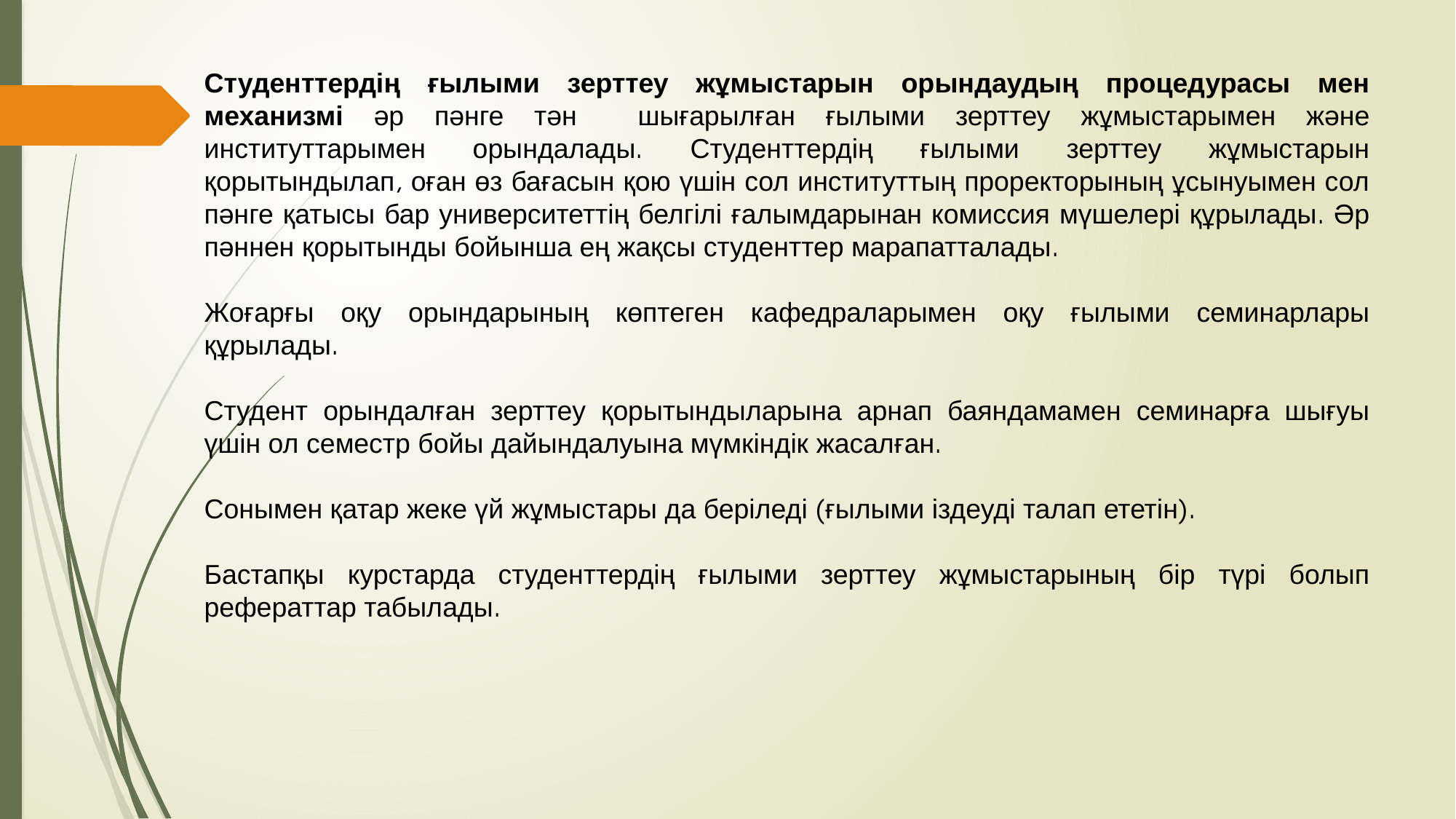

Студенттердің ғылыми зерттеу жұмыстарын орындаудың процедурасы мен механизмі әр пәнге тән  шығарылған ғылыми зерттеу жұмыстарымен және институттарымен орындалады. Студенттердің ғылыми зерттеу жұмыстарын қорытындылап, оған өз бағасын қою үшін сол институттың проректорының ұсынуымен сол пәнге қатысы бар университеттің белгілі ғалымдарынан комиссия мүшелері құрылады. Әр пәннен қорытынды бойынша ең жақсы студенттер марапатталады.

Жоғарғы оқу орындарының көптеген кафедраларымен оқу ғылыми семинарлары құрылады.

Студент орындалған зерттеу қорытындыларына арнап баяндамамен семинарға шығуы үшін ол семестр бойы дайындалуына мүмкіндік жасалған.

Сонымен қатар жеке үй жұмыстары да беріледі (ғылыми іздеуді талап ететін).

Бастапқы курстарда студенттердің ғылыми зерттеу жұмыстарының бір түрі болып рефераттар табылады.